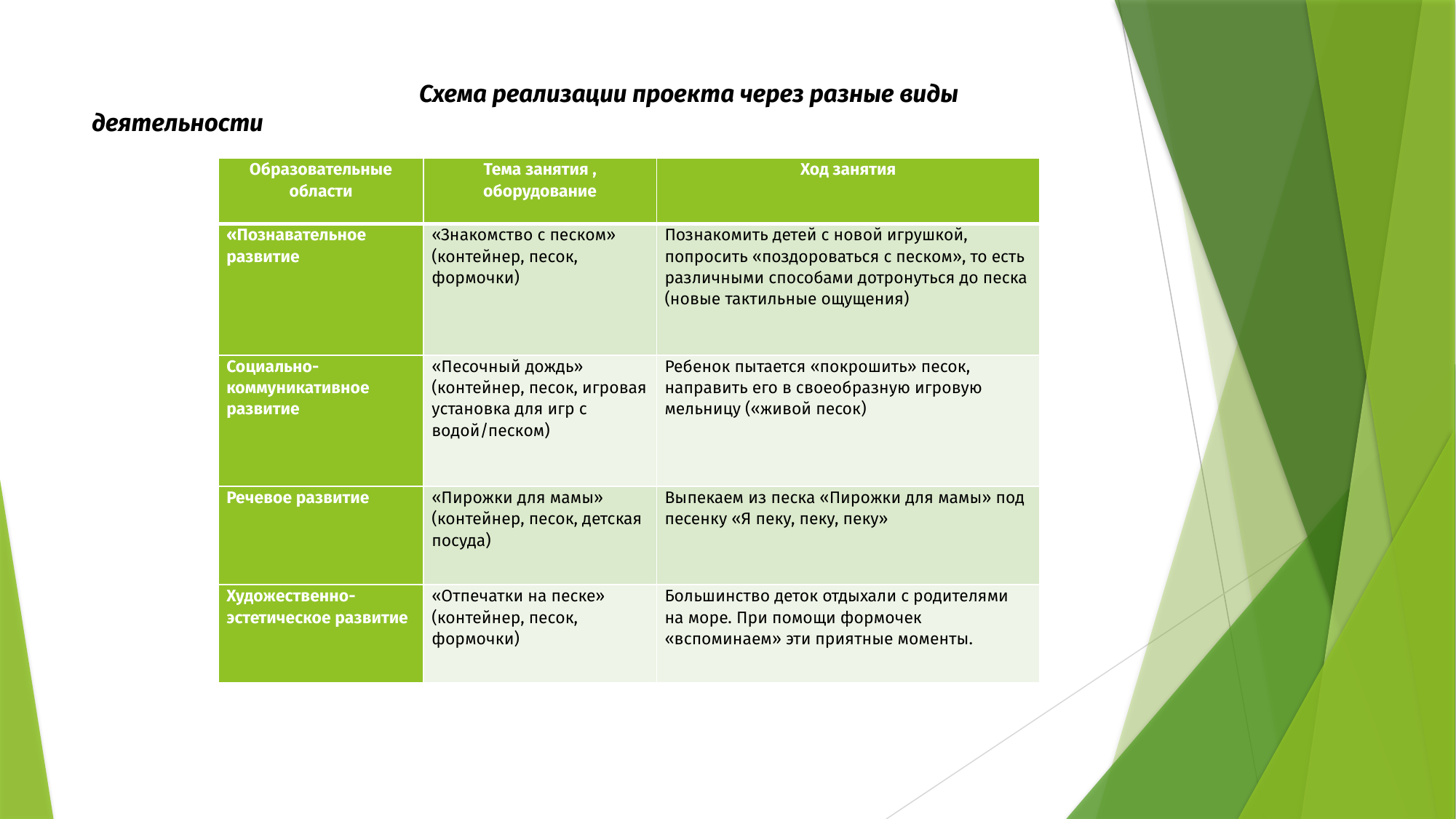

# Схема реализации проекта через разные виды деятельности
| Образовательные области | Тема занятия , оборудование | Ход занятия |
| --- | --- | --- |
| «Познавательное развитие | «Знакомство с песком» (контейнер, песок, формочки) | Познакомить детей с новой игрушкой, попросить «поздороваться с песком», то есть различными способами дотронуться до песка (новые тактильные ощущения) |
| Социально-коммуникативное развитие | «Песочный дождь» (контейнер, песок, игровая установка для игр с водой/песком) | Ребенок пытается «покрошить» песок, направить его в своеобразную игровую мельницу («живой песок) |
| Речевое развитие | «Пирожки для мамы» (контейнер, песок, детская посуда) | Выпекаем из песка «Пирожки для мамы» под песенку «Я пеку, пеку, пеку» |
| Художественно-эстетическое развитие | «Отпечатки на песке» (контейнер, песок, формочки) | Большинство деток отдыхали с родителями на море. При помощи формочек «вспоминаем» эти приятные моменты. |